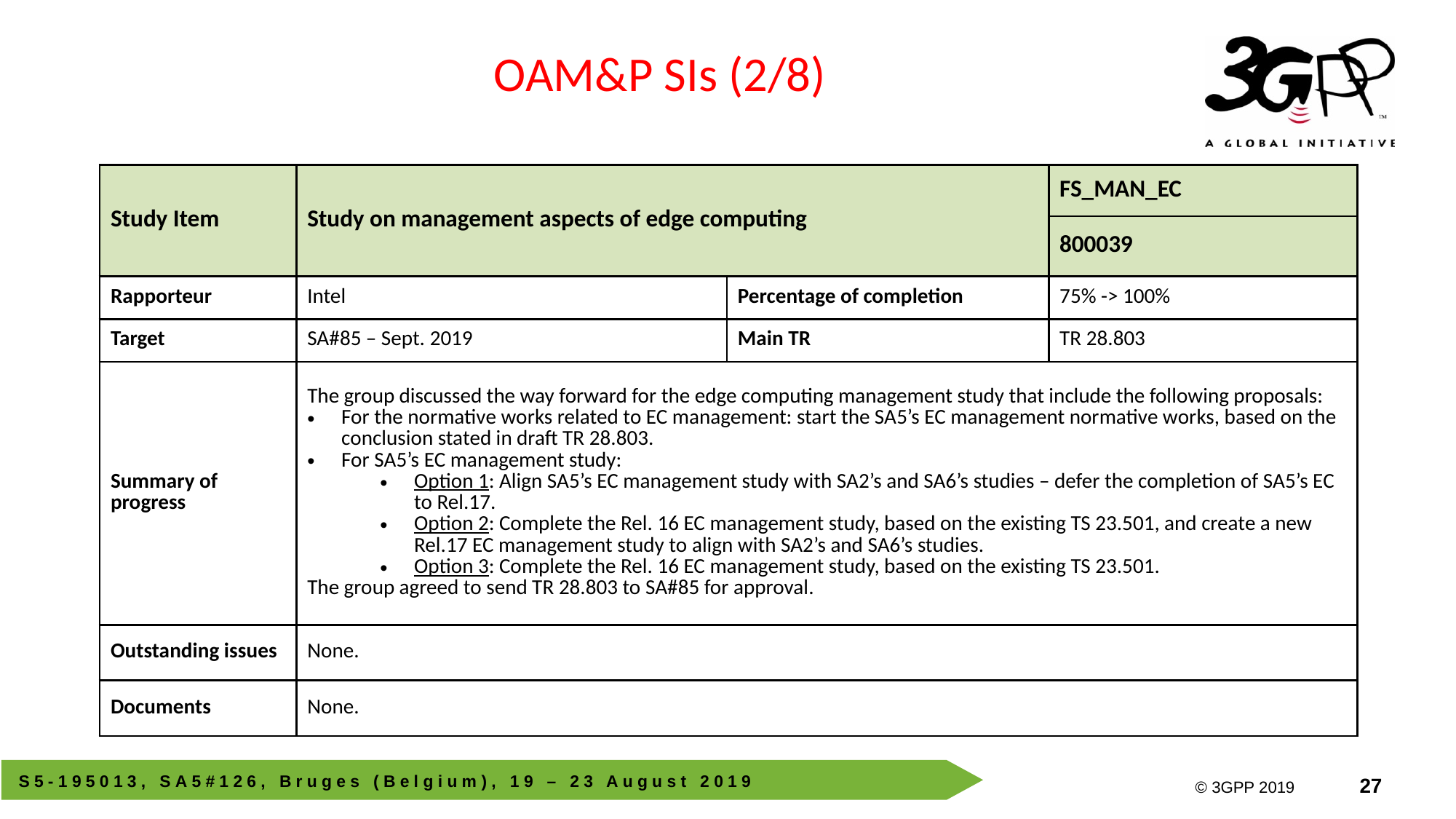

OAM&P SIs (2/8)
| Study Item | Study on management aspects of edge computing |  | FS\_MAN\_EC |
| --- | --- | --- | --- |
|  |  |  | 800039 |
| Rapporteur | Intel | Percentage of completion | 75% -> 100% |
| Target | SA#85 – Sept. 2019 | Main TR | TR 28.803 |
| Summary of progress | The group discussed the way forward for the edge computing management study that include the following proposals: For the normative works related to EC management: start the SA5’s EC management normative works, based on the conclusion stated in draft TR 28.803. For SA5’s EC management study: Option 1: Align SA5’s EC management study with SA2’s and SA6’s studies – defer the completion of SA5’s EC to Rel.17. Option 2: Complete the Rel. 16 EC management study, based on the existing TS 23.501, and create a new Rel.17 EC management study to align with SA2’s and SA6’s studies. Option 3: Complete the Rel. 16 EC management study, based on the existing TS 23.501. The group agreed to send TR 28.803 to SA#85 for approval. |  |  |
| Outstanding issues | None. |  |  |
| Documents | None. |  |  |